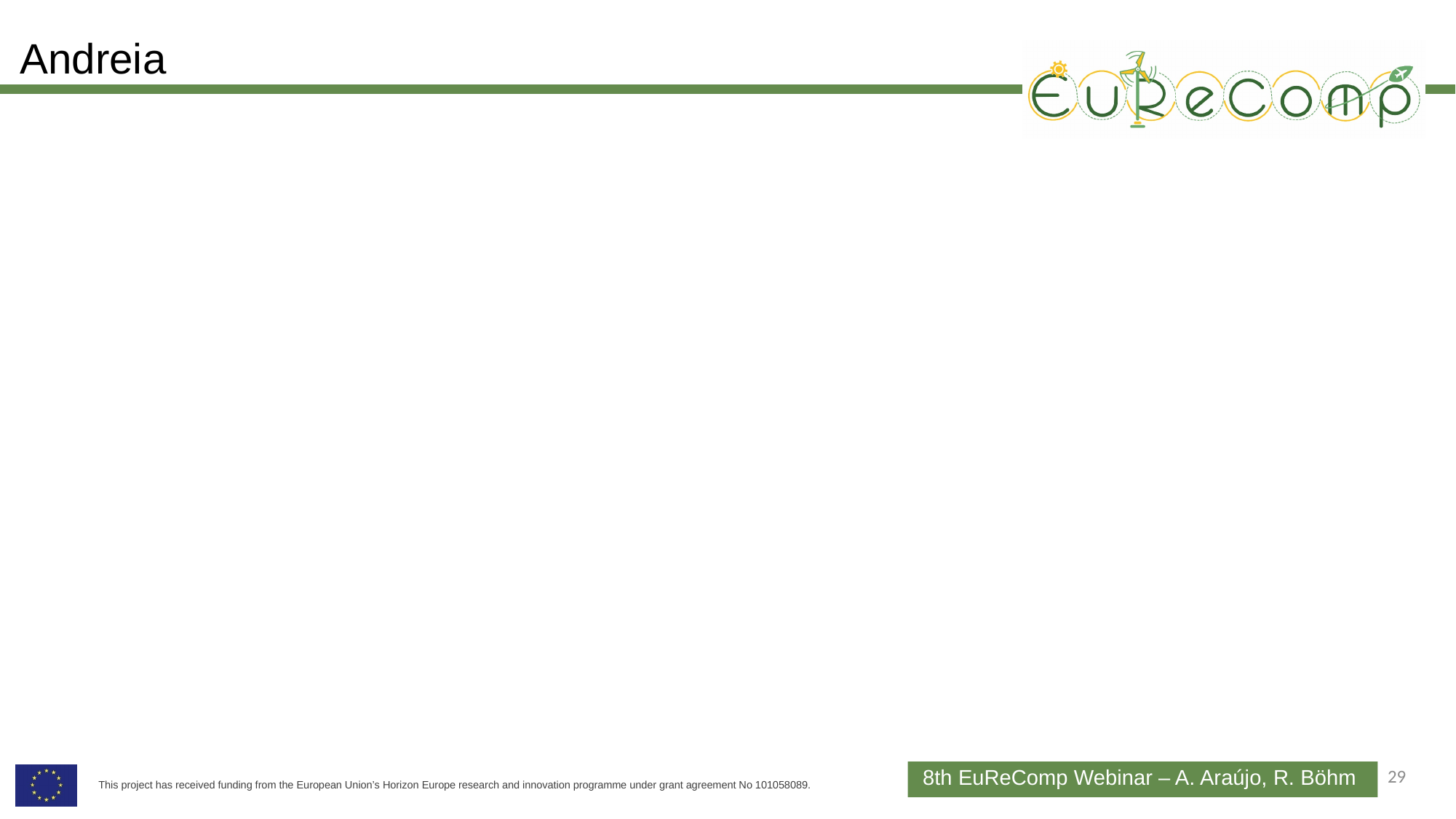

# Andreia
29
8th EuReComp Webinar – A. Araújo, R. Böhm